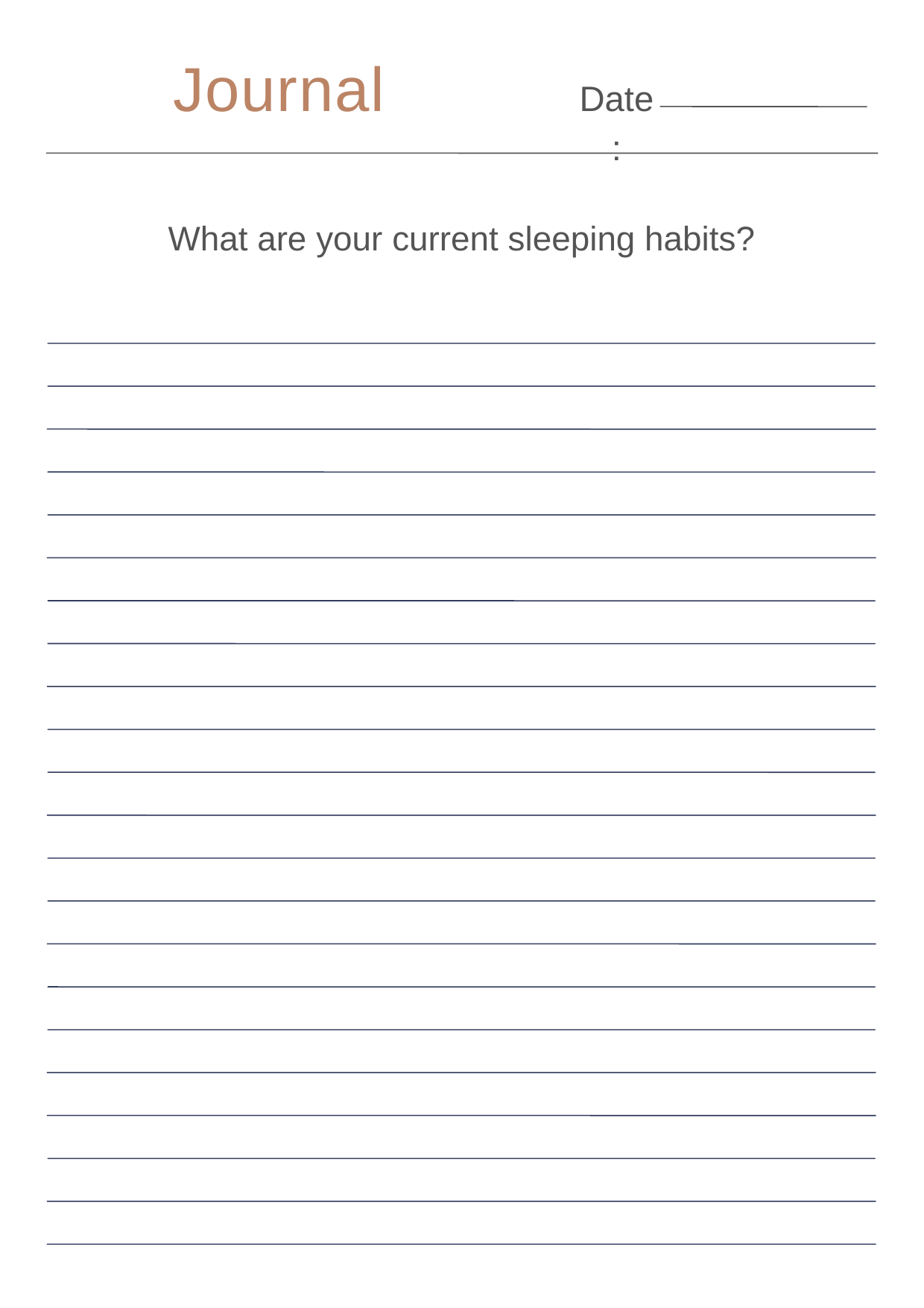

Journal
Date:

What are your current sleeping habits?